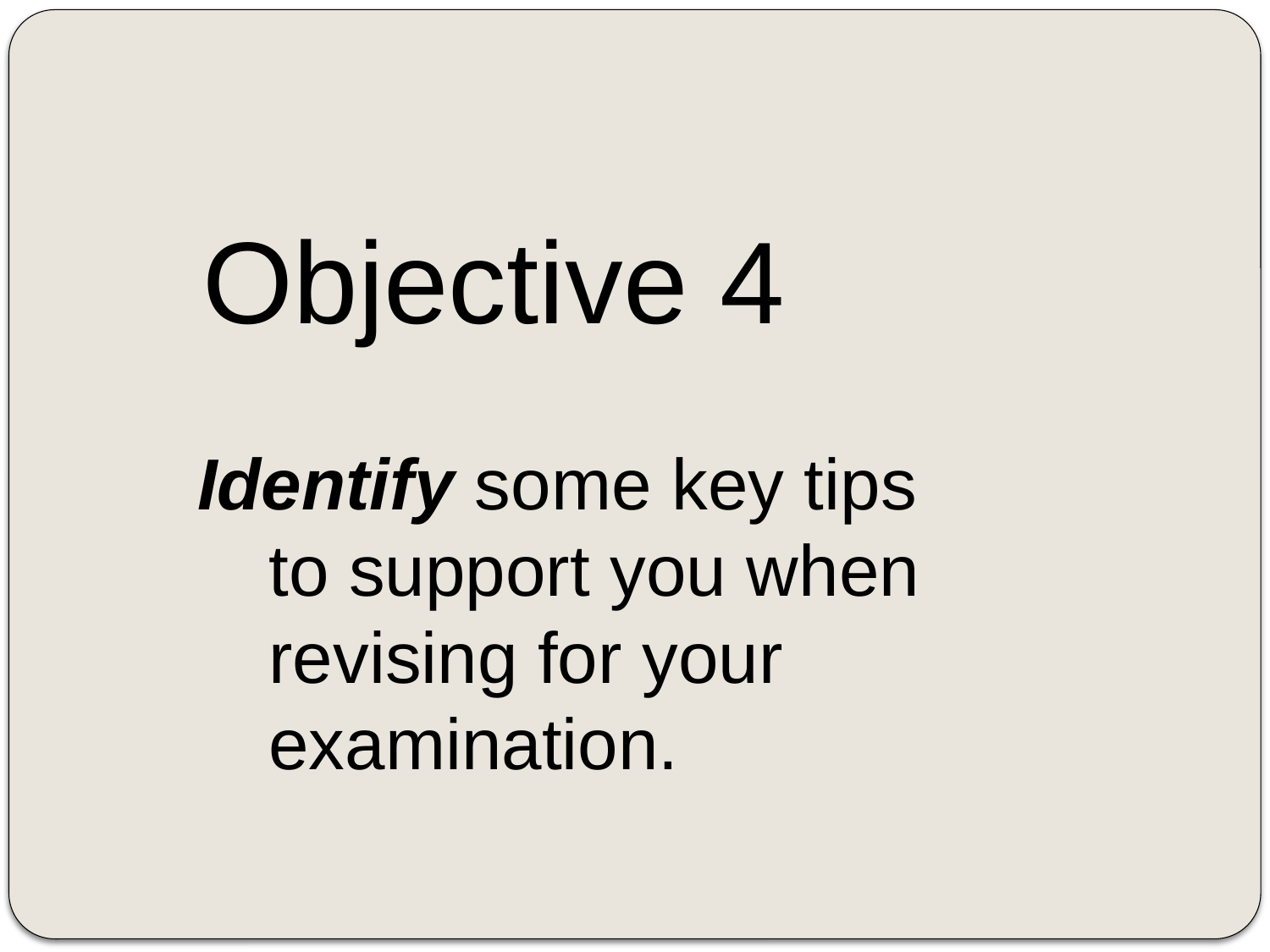

Objective 4

Identify some key tips to support you when revising for your examination.